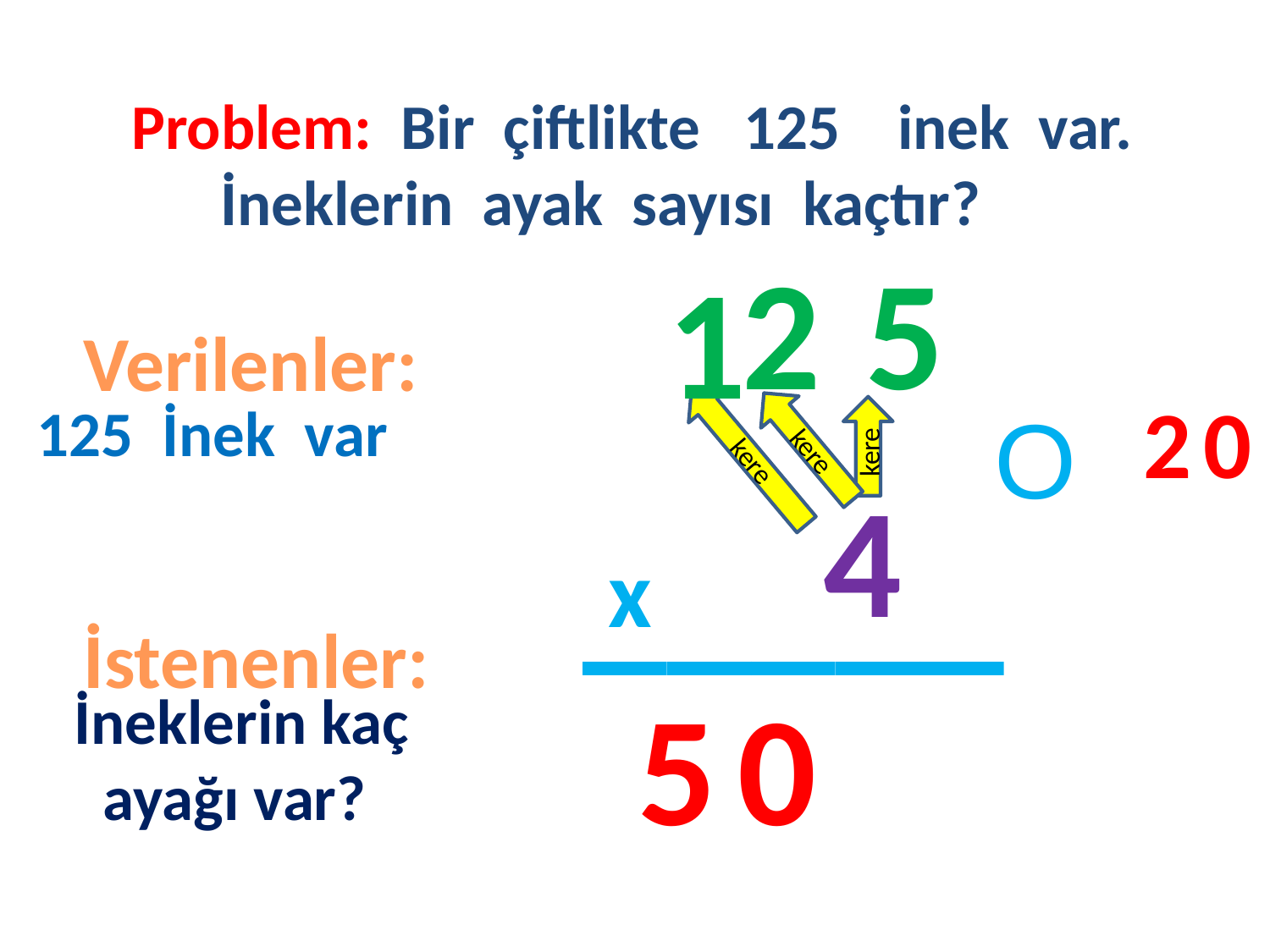

Problem:  Bir  çiftlikte   125    inek  var.  İneklerin  ayak  sayısı  kaçtır?
 2
5
1
#
Verilenler:

kere
kere
2
0
125  İnek  var
O
kere

4
_____

x
İstenenler:
5
0
İneklerin kaç
ayağı var?